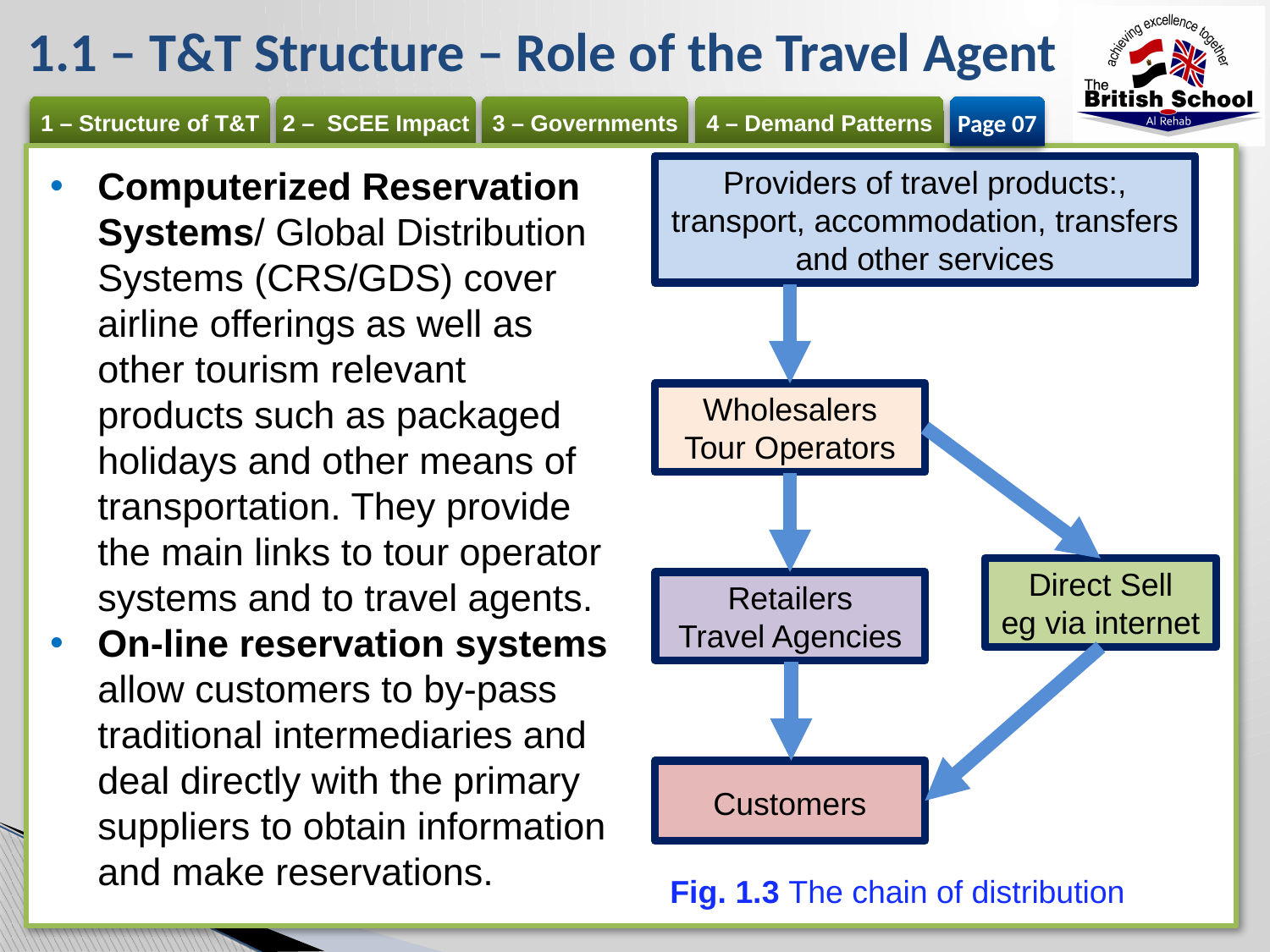

# 1.1 – T&T Structure – Role of the Travel Agent
Page 07
Computerized Reservation Systems/ Global Distribution Systems (CRS/GDS) cover airline offerings as well as other tourism relevant products such as packaged holidays and other means of transportation. They provide the main links to tour operator systems and to travel agents.
On-line reservation systems allow customers to by-pass traditional intermediaries and deal directly with the primary suppliers to obtain information and make reservations.
Providers of travel products:, transport, accommodation, transfers and other services
Wholesalers
Tour Operators
Direct Sell
eg via internet
Retailers
Travel Agencies
Customers

Fig. 1.3 The chain of distribution